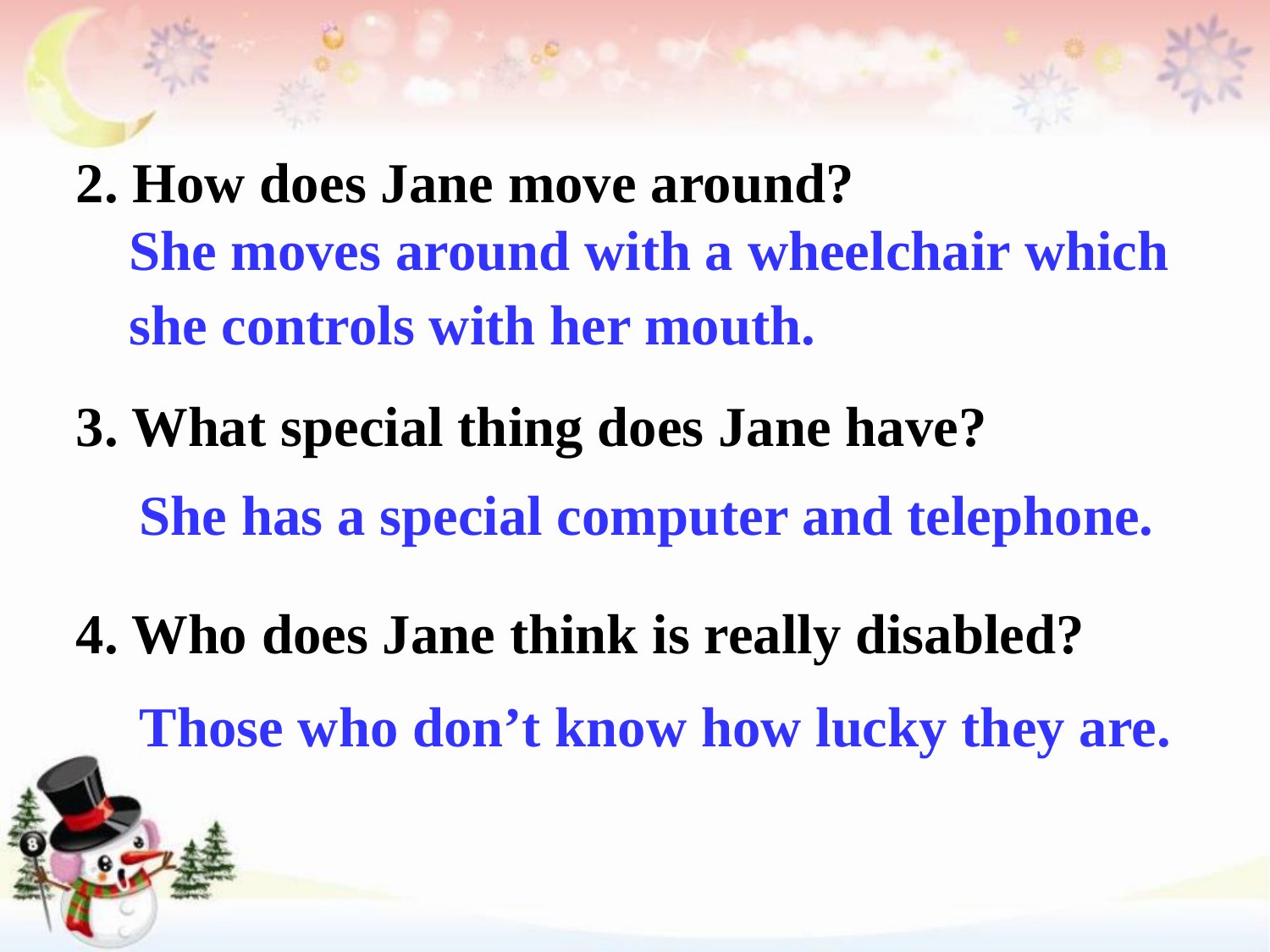

2. How does Jane move around?

3. What special thing does Jane have?
She moves around with a wheelchair which she controls with her mouth.
She has a special computer and telephone.
4. Who does Jane think is really disabled?
Those who don’t know how lucky they are.